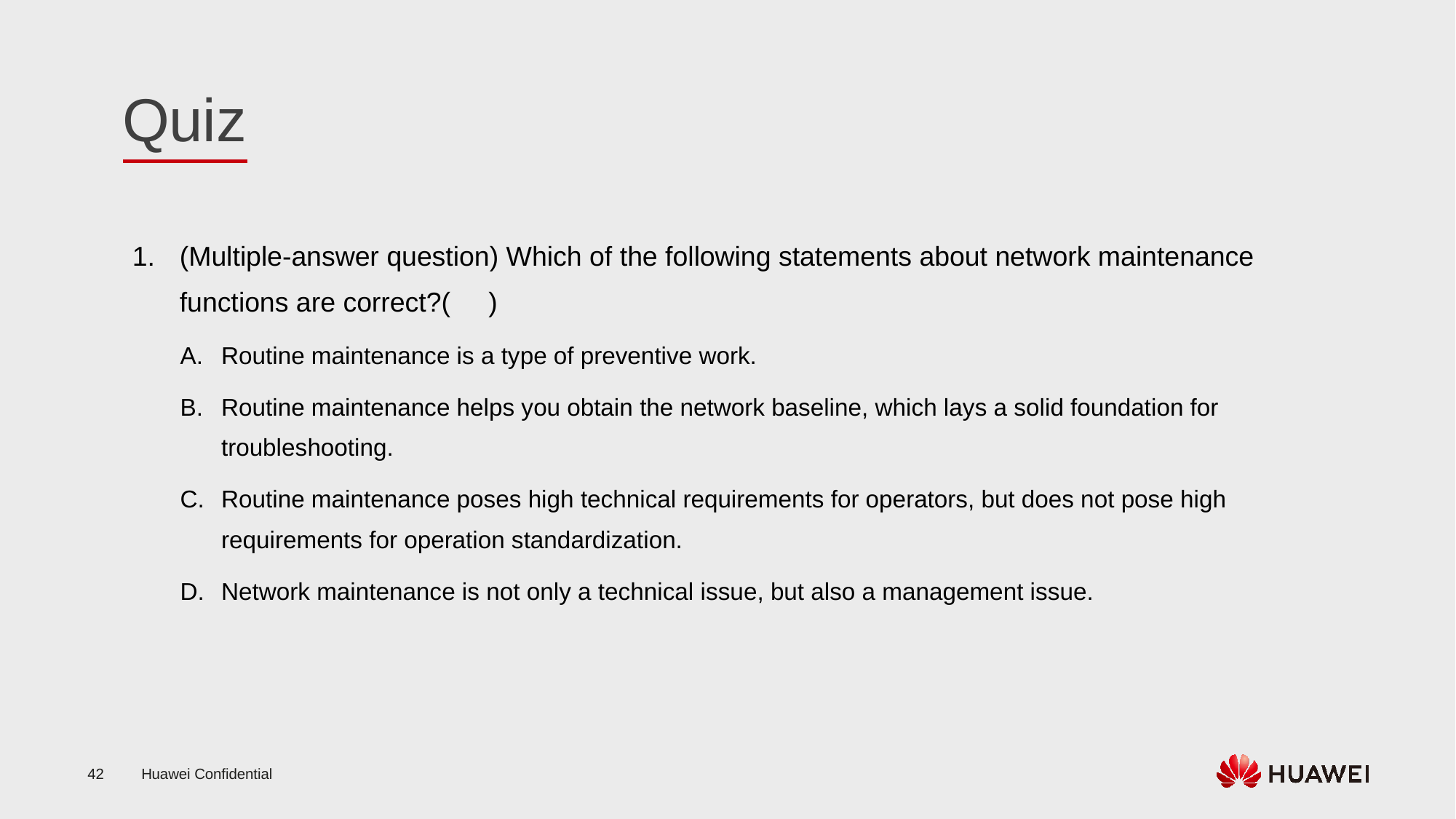

(Multiple-answer question) Which of the following statements about network maintenance functions are correct?(     )
Routine maintenance is a type of preventive work.
Routine maintenance helps you obtain the network baseline, which lays a solid foundation for troubleshooting.
Routine maintenance poses high technical requirements for operators, but does not pose high requirements for operation standardization.
Network maintenance is not only a technical issue, but also a management issue.